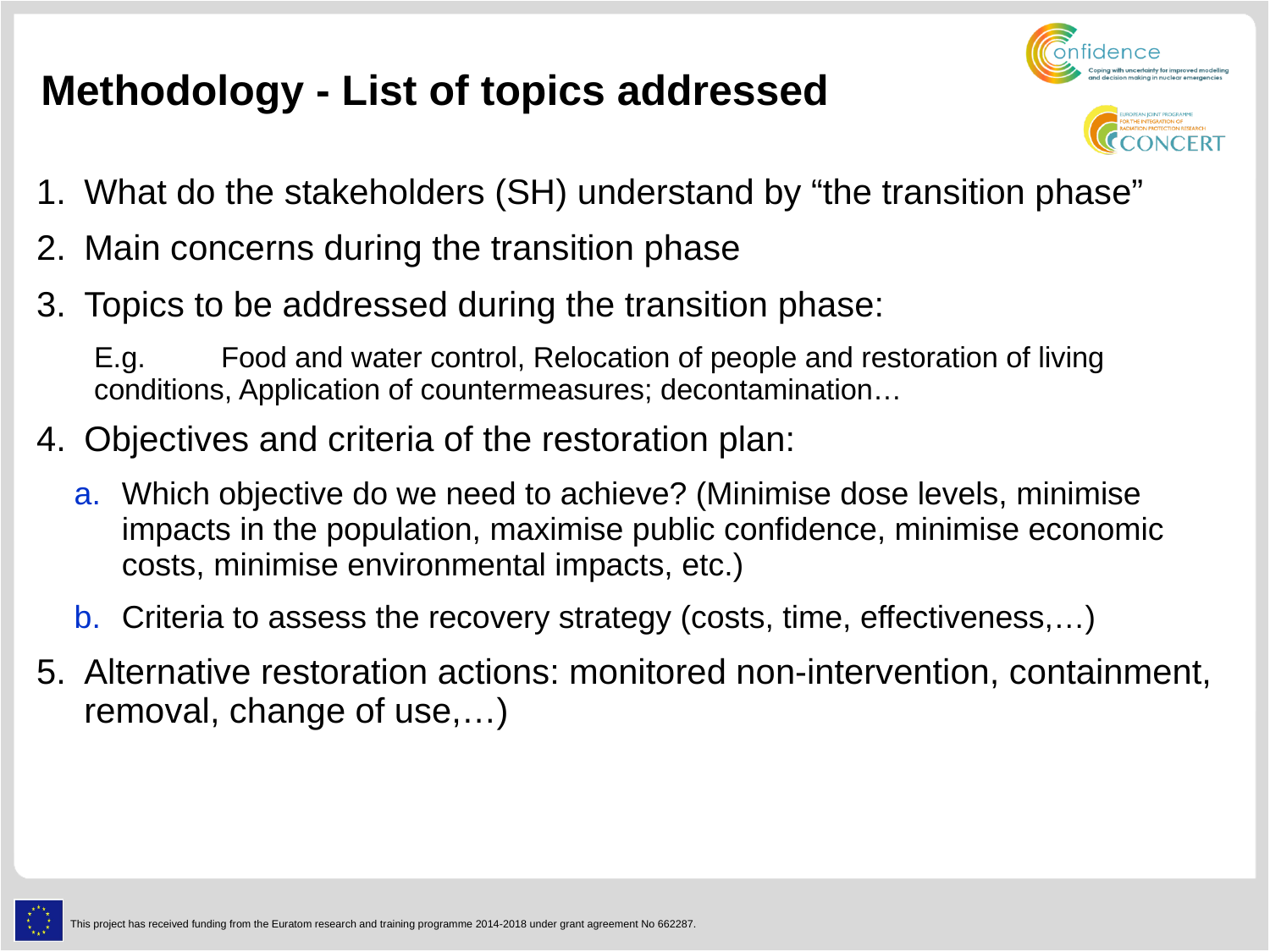

# Methodology - List of topics addressed
What do the stakeholders (SH) understand by “the transition phase”
Main concerns during the transition phase
Topics to be addressed during the transition phase:
E.g.	Food and water control, Relocation of people and restoration of living conditions, Application of countermeasures; decontamination…
Objectives and criteria of the restoration plan:
Which objective do we need to achieve? (Minimise dose levels, minimise impacts in the population, maximise public confidence, minimise economic costs, minimise environmental impacts, etc.)
Criteria to assess the recovery strategy (costs, time, effectiveness,…)
Alternative restoration actions: monitored non-intervention, containment, removal, change of use,…)